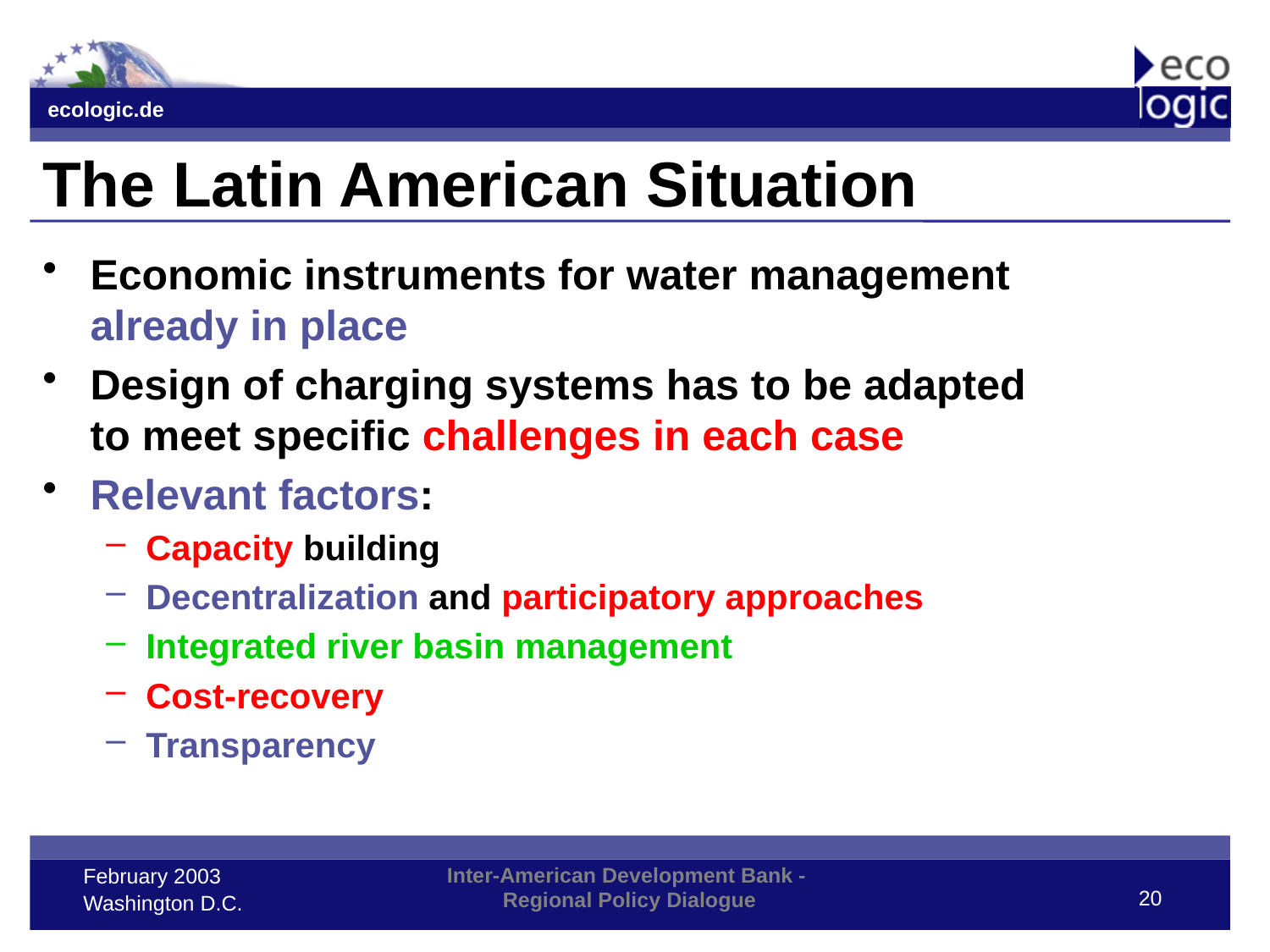

# The Latin American Situation
Economic instruments for water management      already in place
Design of charging systems has to be adapted              to meet specific challenges in each case
Relevant factors:
Capacity building
Decentralization and participatory approaches
Integrated river basin management
Cost-recovery
Transparency
20